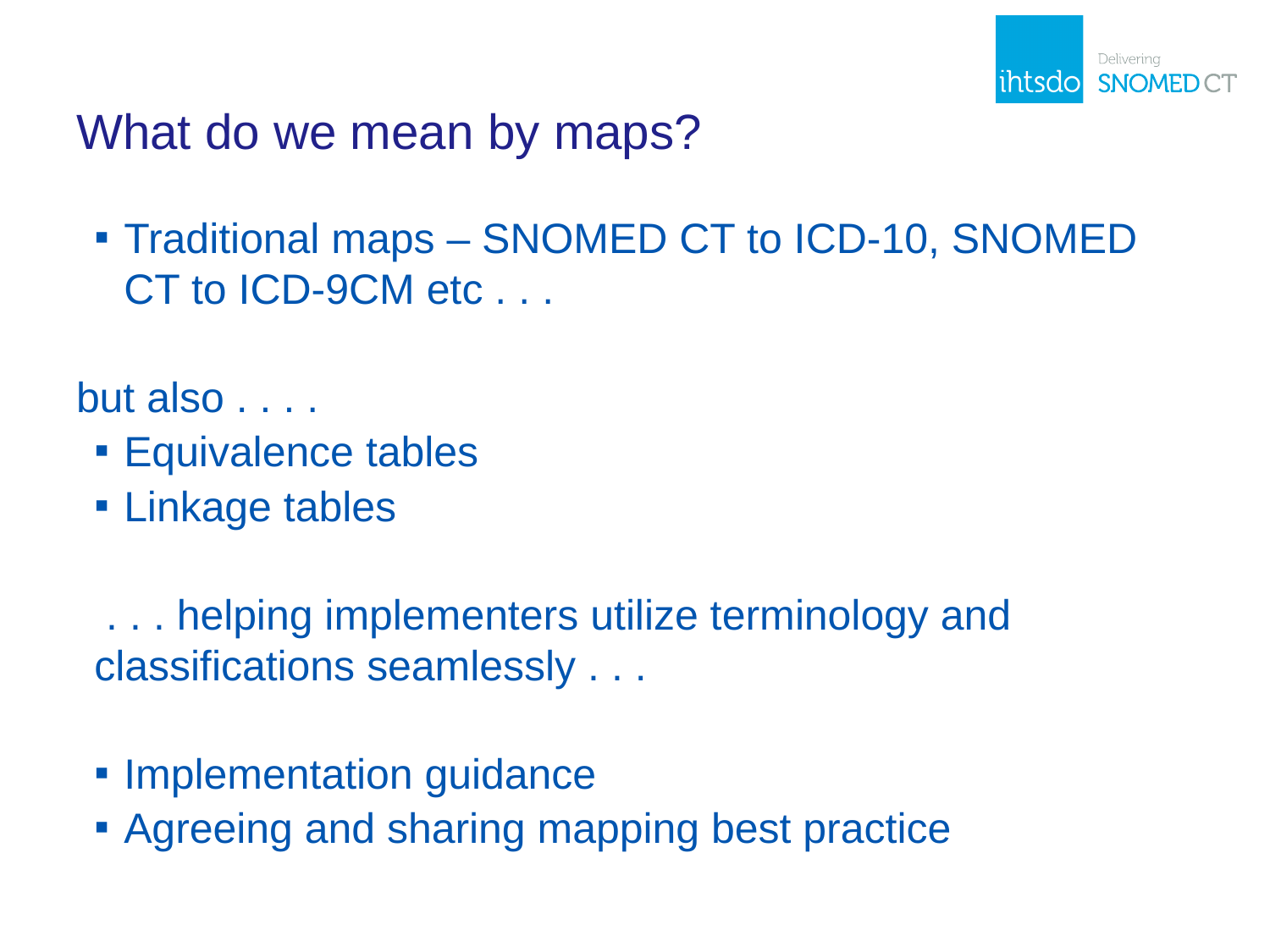

# What do we mean by maps?
Traditional maps – SNOMED CT to ICD-10, SNOMED CT to ICD-9CM etc . . .

but also . . . .
Equivalence tables
Linkage tables

 . . . helping implementers utilize terminology and classifications seamlessly . . .

Implementation guidance
Agreeing and sharing mapping best practice